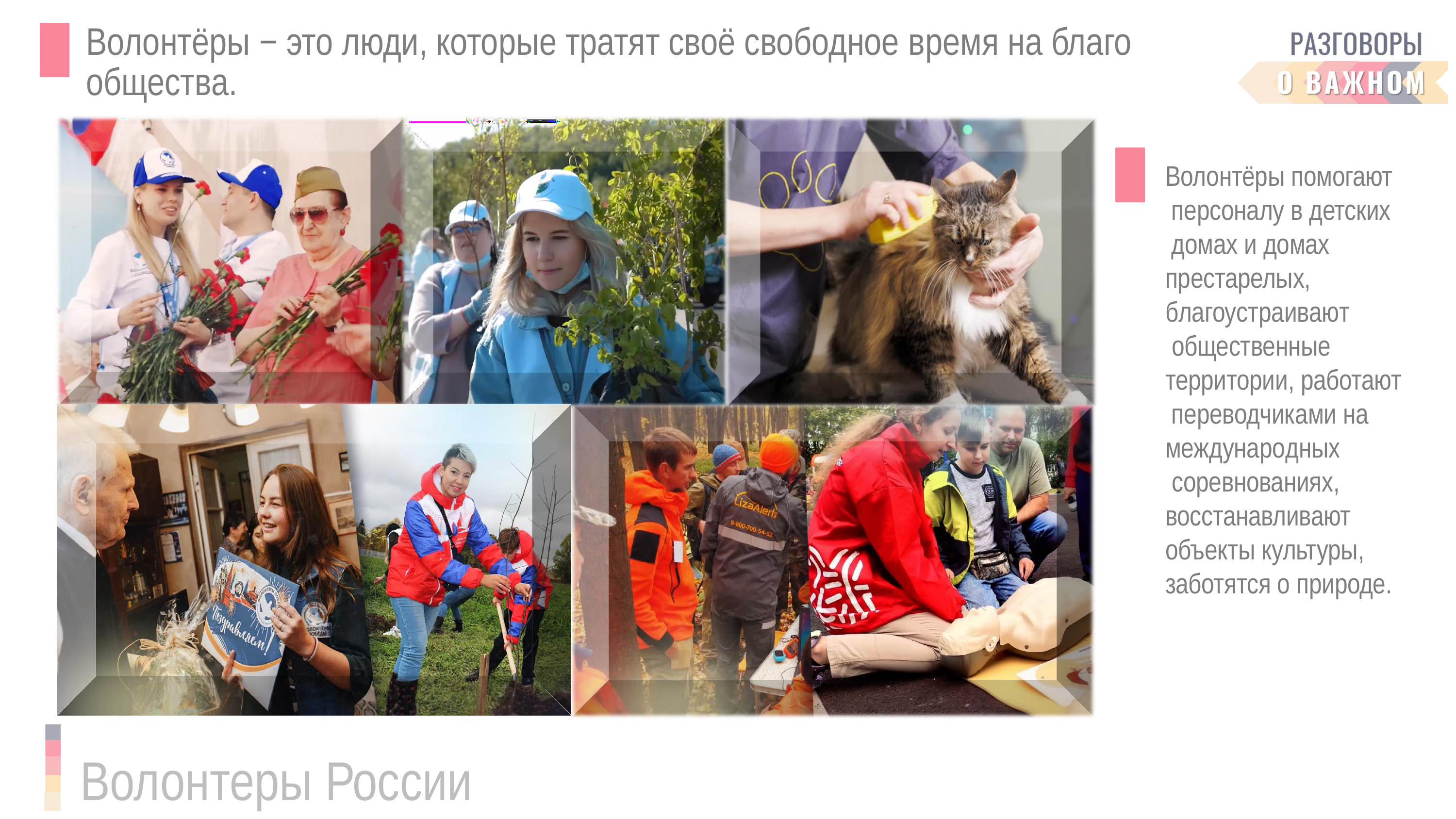

# Волонтёры − это люди, которые тратят своё свободное время на благо  общества.

Волонтёры помогают  персоналу в детских  домах и домах  престарелых,
благоустраивают  общественные
территории, работают  переводчиками на
международных  соревнованиях,
восстанавливают  объекты культуры,  заботятся о природе.

Волонтеры России